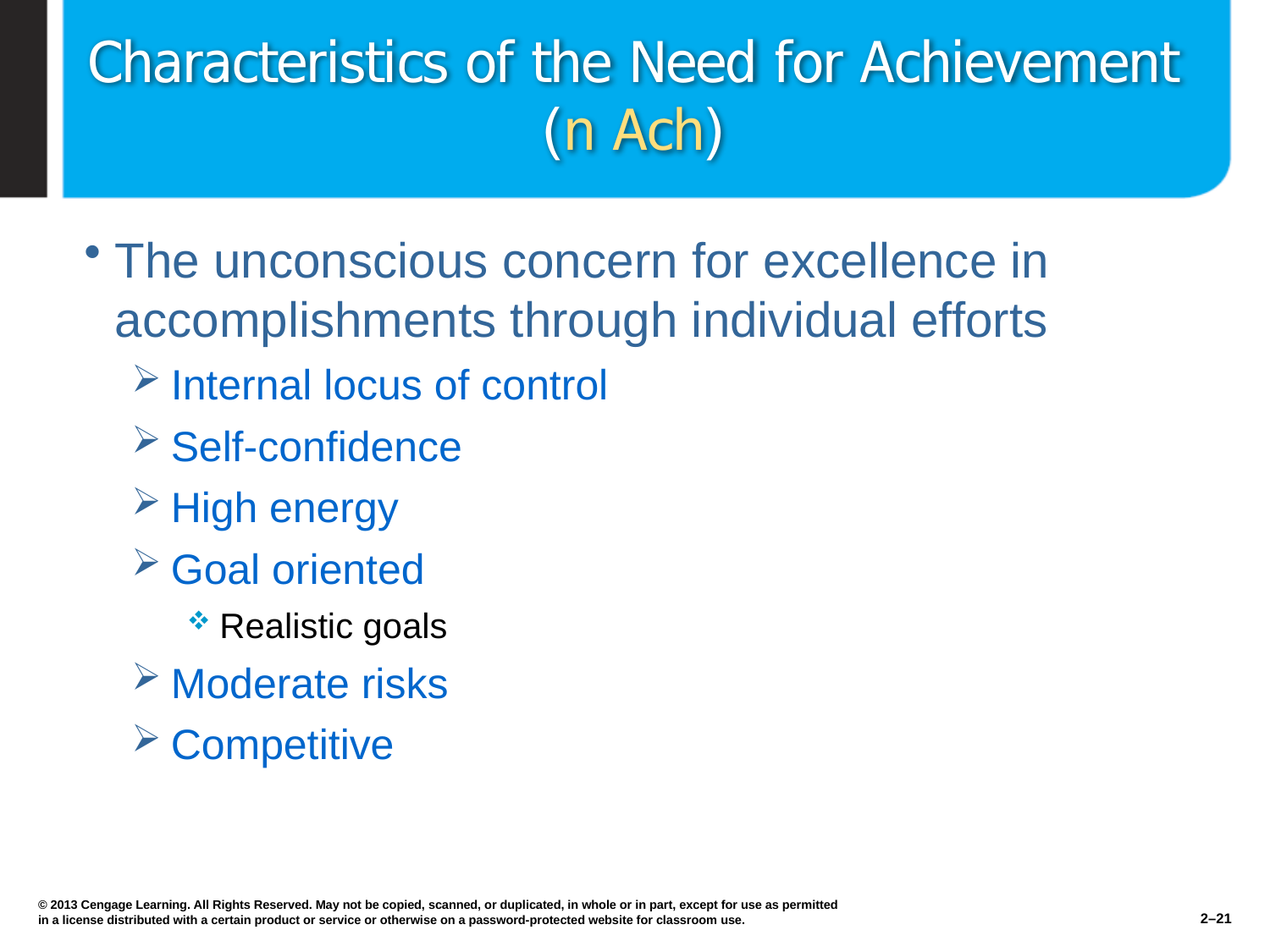

# Characteristics of the Need for Achievement (n Ach)
The unconscious concern for excellence in accomplishments through individual efforts
Internal locus of control
Self-confidence
High energy
Goal oriented
Realistic goals
Moderate risks
Competitive
© 2013 Cengage Learning. All Rights Reserved. May not be copied, scanned, or duplicated, in whole or in part, except for use as permitted in a license distributed with a certain product or service or otherwise on a password-protected website for classroom use.
2–21